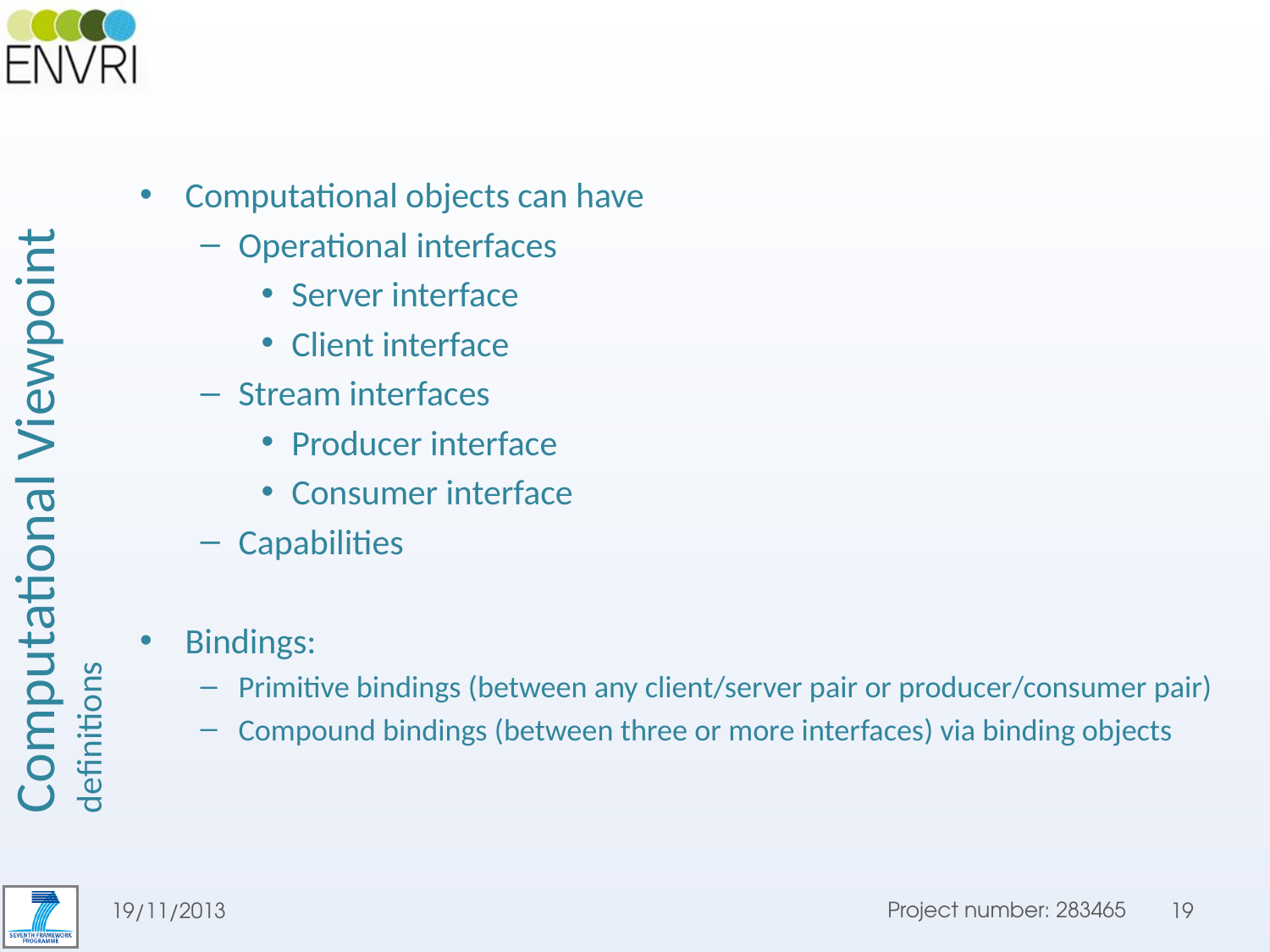

Computational objects can have
Operational interfaces
Server interface
Client interface
Stream interfaces
Producer interface
Consumer interface
Capabilities

Bindings:
Primitive bindings (between any client/server pair or producer/consumer pair)
Compound bindings (between three or more interfaces) via binding objects

Computational Viewpoint
definitions
19/11/2013
19